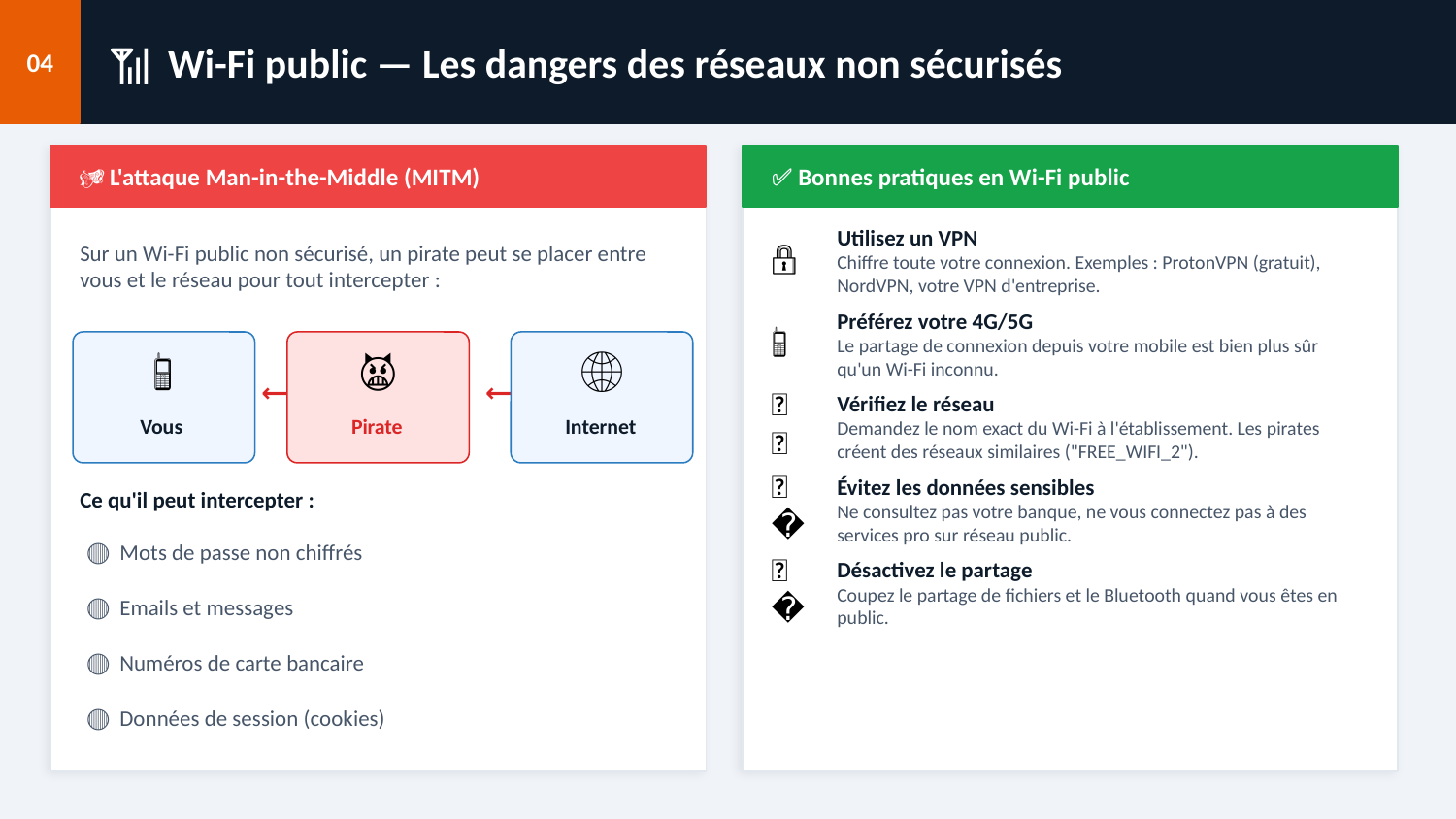

04
📶  Wi-Fi public — Les dangers des réseaux non sécurisés

🎭 L'attaque Man-in-the-Middle (MITM)

✅ Bonnes pratiques en Wi-Fi public
Sur un Wi-Fi public non sécurisé, un pirate peut se placer entre vous et le réseau pour tout intercepter :
🔒
Utilisez un VPN
Chiffre toute votre connexion. Exemples : ProtonVPN (gratuit), NordVPN, votre VPN d'entreprise.
📱
Préférez votre 4G/5G

📱
👿
🌐
Le partage de connexion depuis votre mobile est bien plus sûr qu'un Wi-Fi inconnu.
⟷
⟷
🔍
Vérifiez le réseau
Vous
Pirate
Internet
Demandez le nom exact du Wi-Fi à l'établissement. Les pirates créent des réseaux similaires ("FREE_WIFI_2").
🚫
Évitez les données sensibles
Ce qu'il peut intercepter :
Ne consultez pas votre banque, ne vous connectez pas à des services pro sur réseau public.
🔴  Mots de passe non chiffrés
🔓
Désactivez le partage
🔴  Emails et messages
Coupez le partage de fichiers et le Bluetooth quand vous êtes en public.
🔴  Numéros de carte bancaire
🔴  Données de session (cookies)